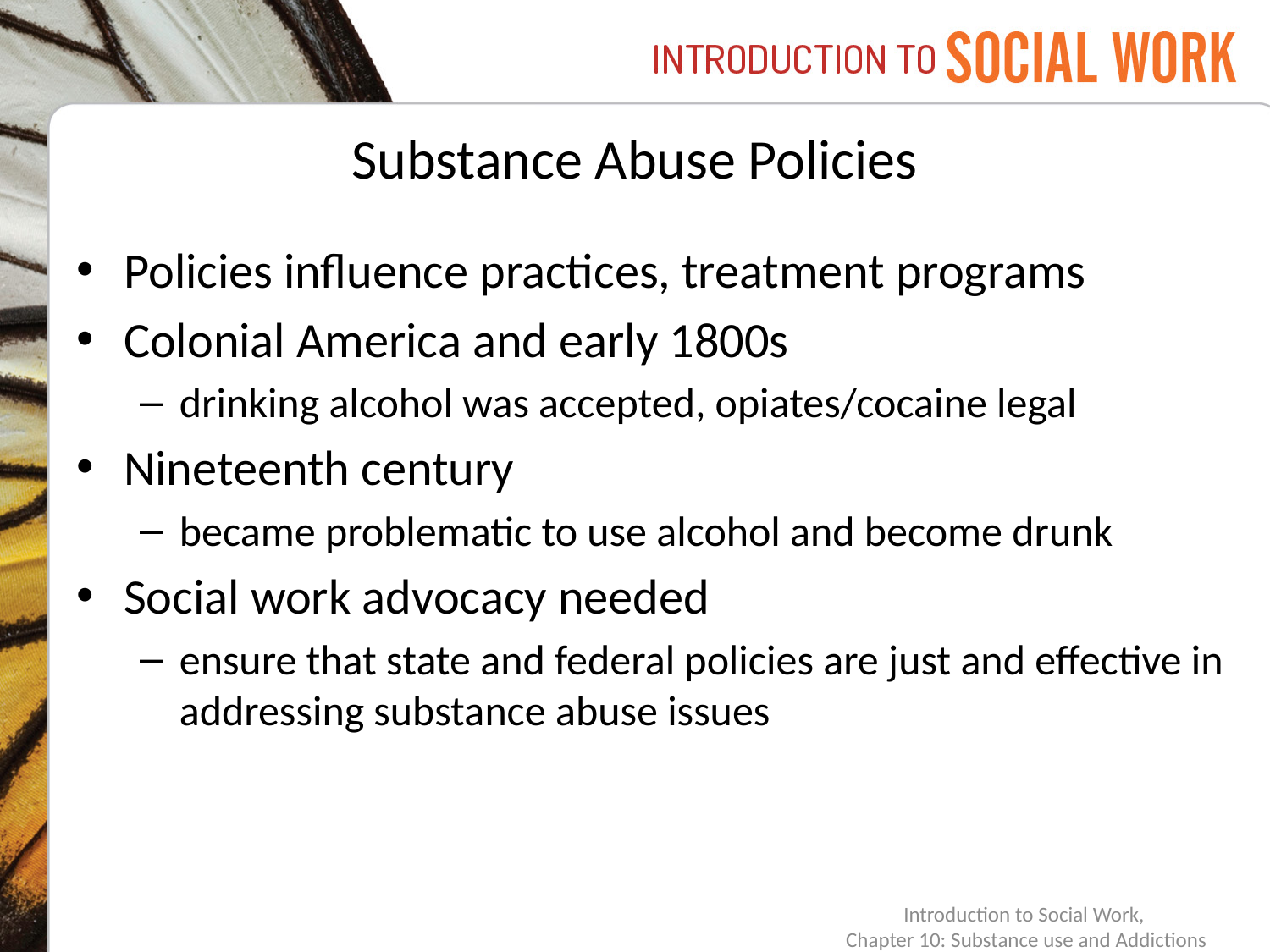

# Substance Abuse Policies
Policies influence practices, treatment programs
Colonial America and early 1800s
drinking alcohol was accepted, opiates/cocaine legal
Nineteenth century
became problematic to use alcohol and become drunk
Social work advocacy needed
ensure that state and federal policies are just and effective in addressing substance abuse issues

Introduction to Social Work,
Chapter 10: Substance use and Addictions